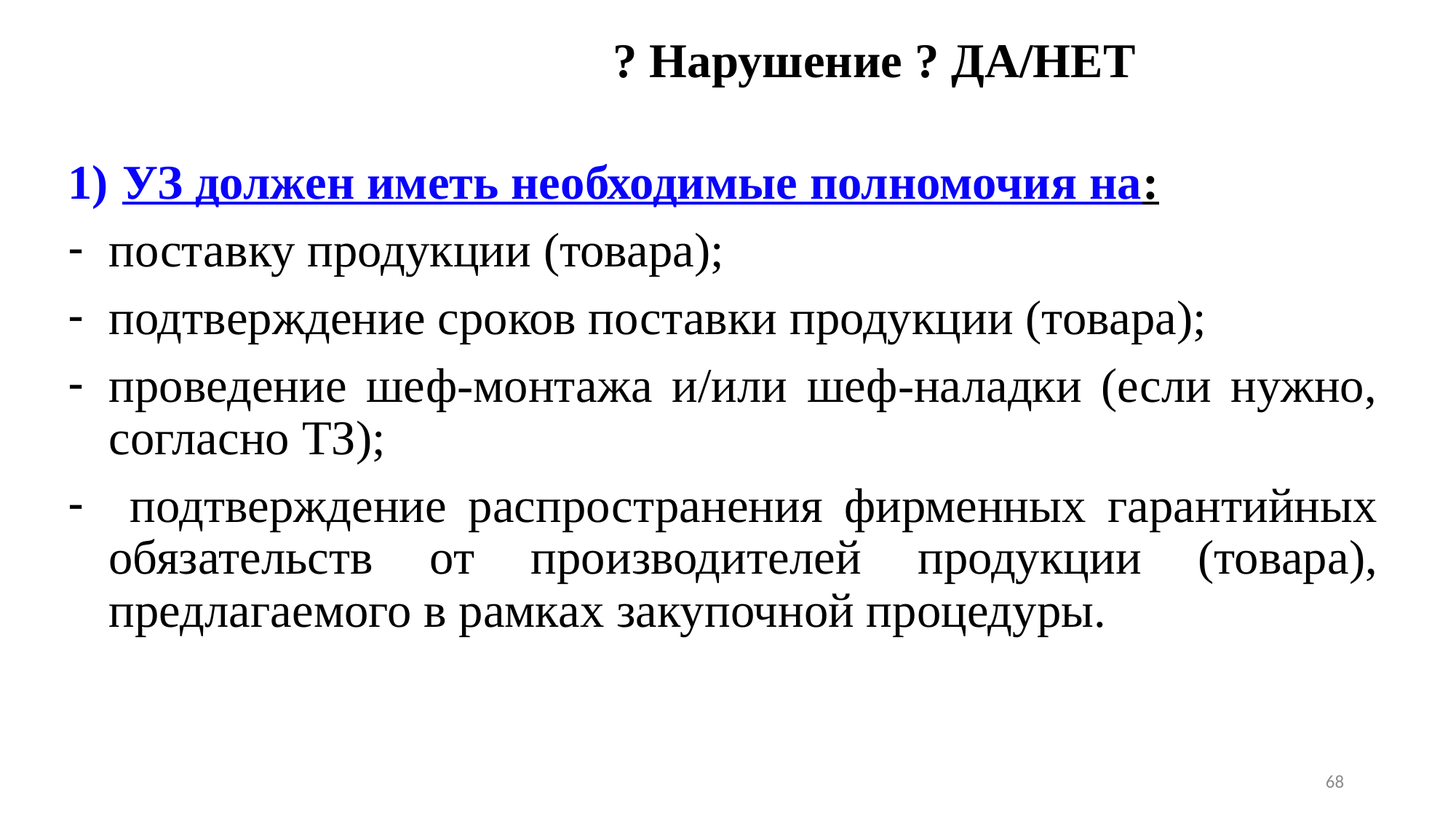

? Нарушение ? ДА/НЕТ
УЗ должен иметь необходимые полномочия на:
поставку продукции (товара);
подтверждение сроков поставки продукции (товара);
проведение шеф-монтажа и/или шеф-наладки (если нужно, согласно ТЗ);
 подтверждение распространения фирменных гарантийных обязательств от производителей продукции (товара), предлагаемого в рамках закупочной процедуры.
68